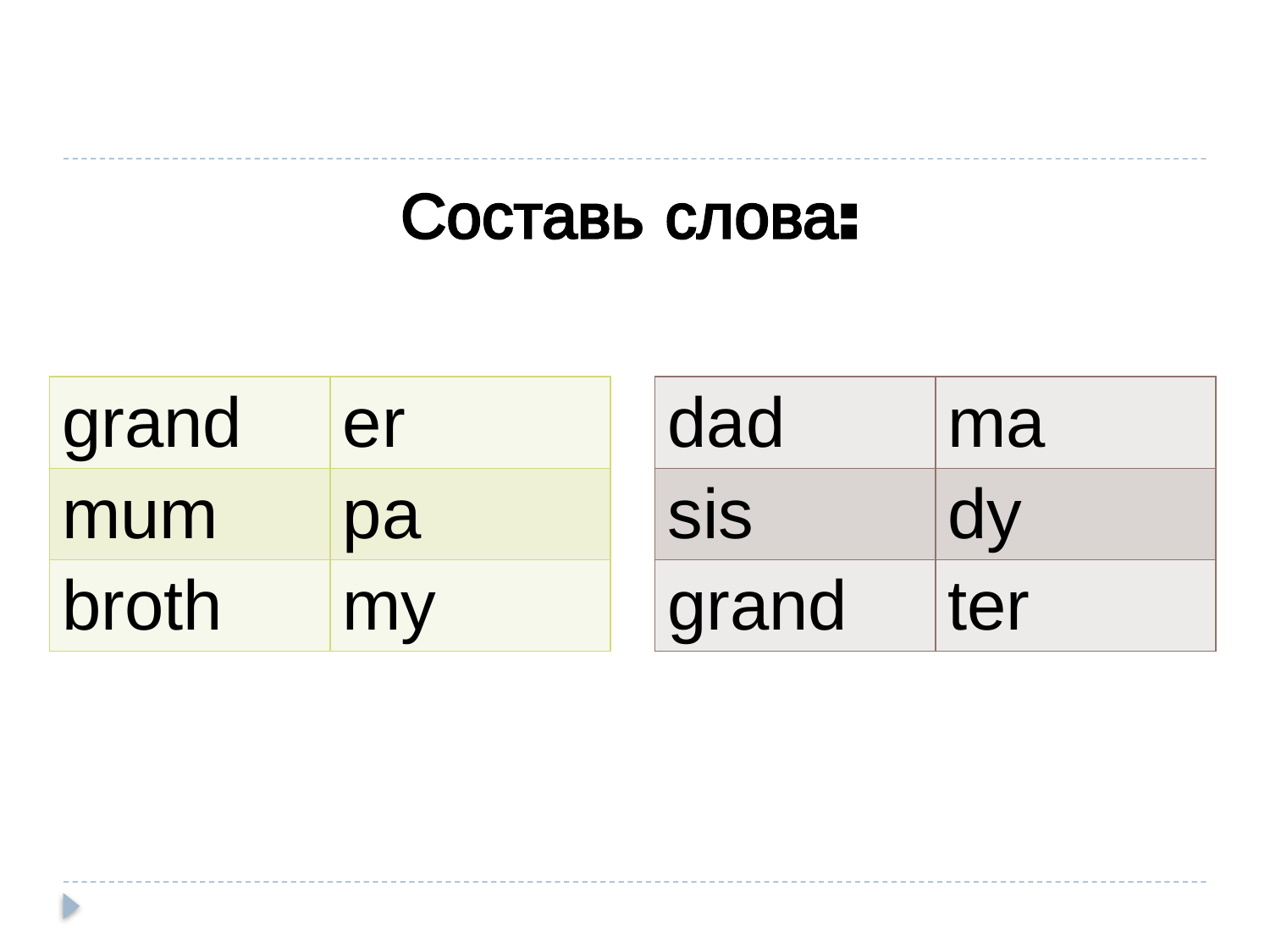

Составь слова:
| grand | er |
| --- | --- |
| mum | pa |
| broth | my |
| dad | ma |
| --- | --- |
| sis | dy |
| grand | ter |